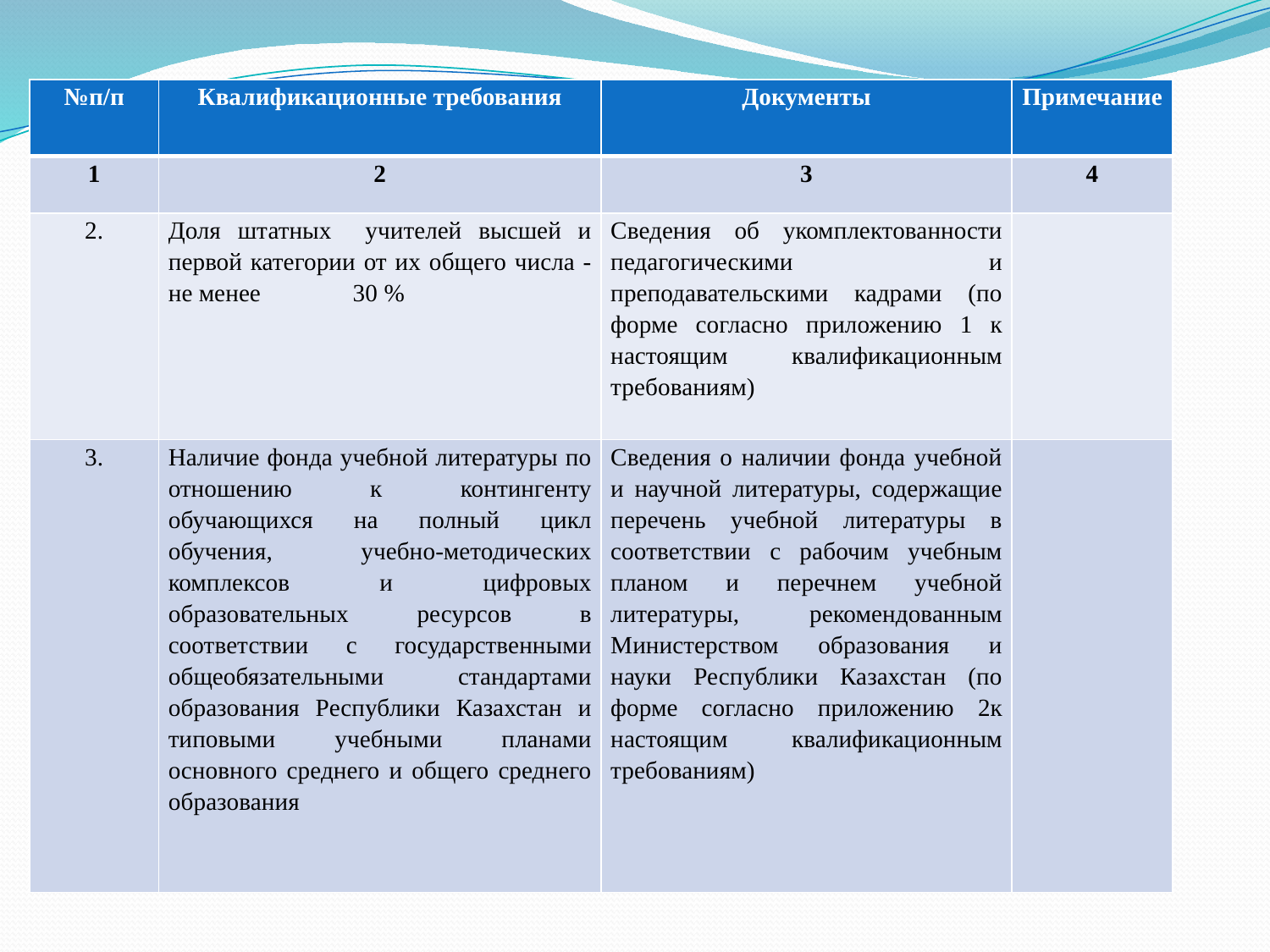

| №п/п | Квалификационные требования | Документы | Примечание |
| --- | --- | --- | --- |
| 1 | 2 | 3 | 4 |
| 2. | Доля штатных учителей высшей и первой категории от их общего числа - не менее 30 % | Сведения об укомплектованности педагогическими и преподавательскими кадрами (по форме согласно приложению 1 к настоящим квалификационным требованиям) |  |
| 3. | Наличие фонда учебной литературы по отношению к контингенту обучающихся на полный цикл обучения, учебно-методических комплексов и цифровых образовательных ресурсов в соответствии с государственными общеобязательными стандартами образования Республики Казахстан и типовыми учебными планами основного среднего и общего среднего образования | Сведения о наличии фонда учебной и научной литературы, содержащие перечень учебной литературы в соответствии с рабочим учебным планом и перечнем учебной литературы, рекомендованным Министерством образования и науки Республики Казахстан (по форме согласно приложению 2к настоящим квалификационным требованиям) |  |